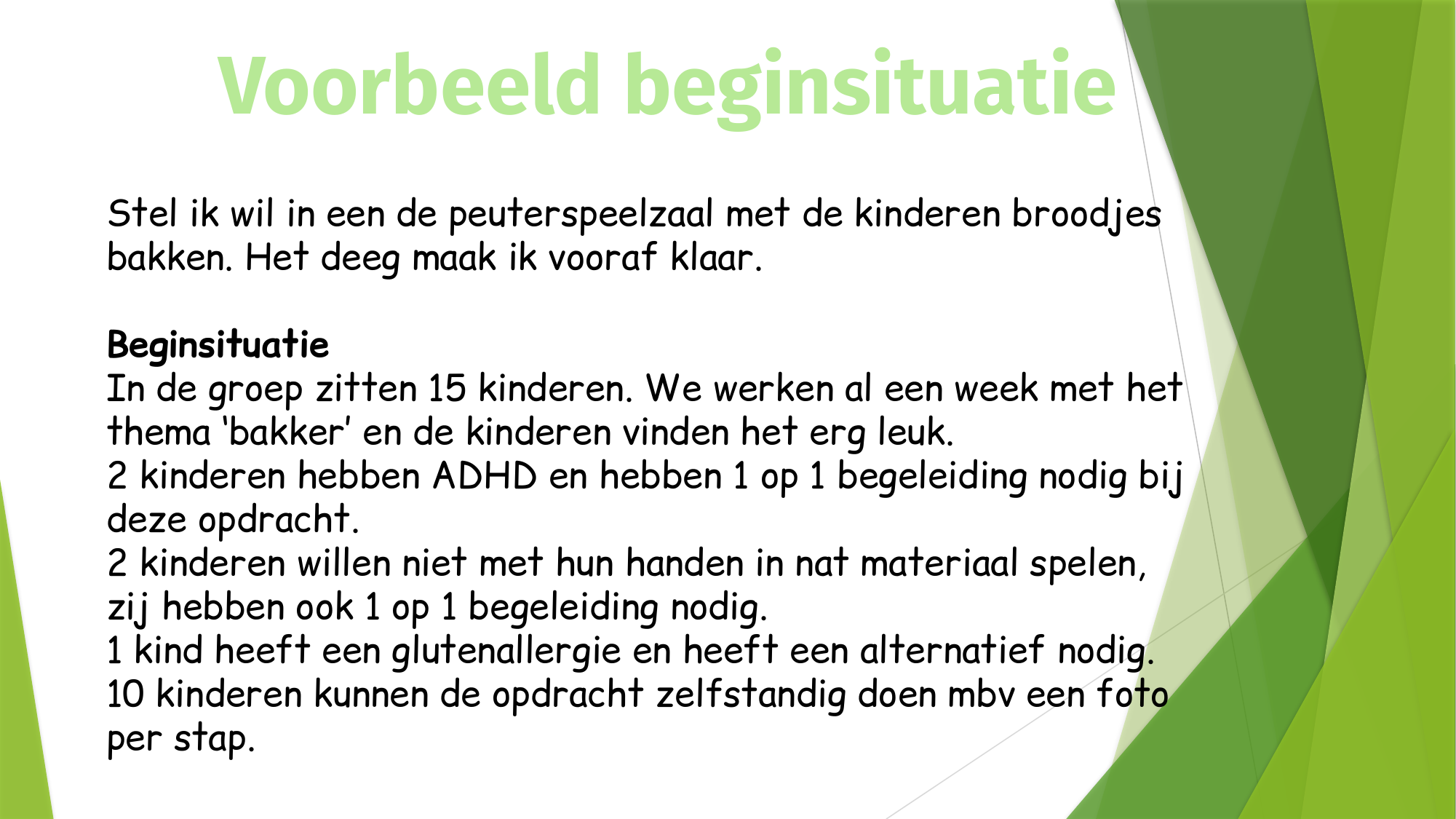

Voorbeeld beginsituatie
Stel ik wil in een de peuterspeelzaal met de kinderen broodjes
bakken. Het deeg maak ik vooraf klaar.

Beginsituatie
In de groep zitten 15 kinderen. We werken al een week met het
thema ‘bakker’ en de kinderen vinden het erg leuk.
2 kinderen hebben ADHD en hebben 1 op 1 begeleiding nodig bij
deze opdracht.
2 kinderen willen niet met hun handen in nat materiaal spelen,
zij hebben ook 1 op 1 begeleiding nodig.
1 kind heeft een glutenallergie en heeft een alternatief nodig.
10 kinderen kunnen de opdracht zelfstandig doen mbv een foto
per stap.